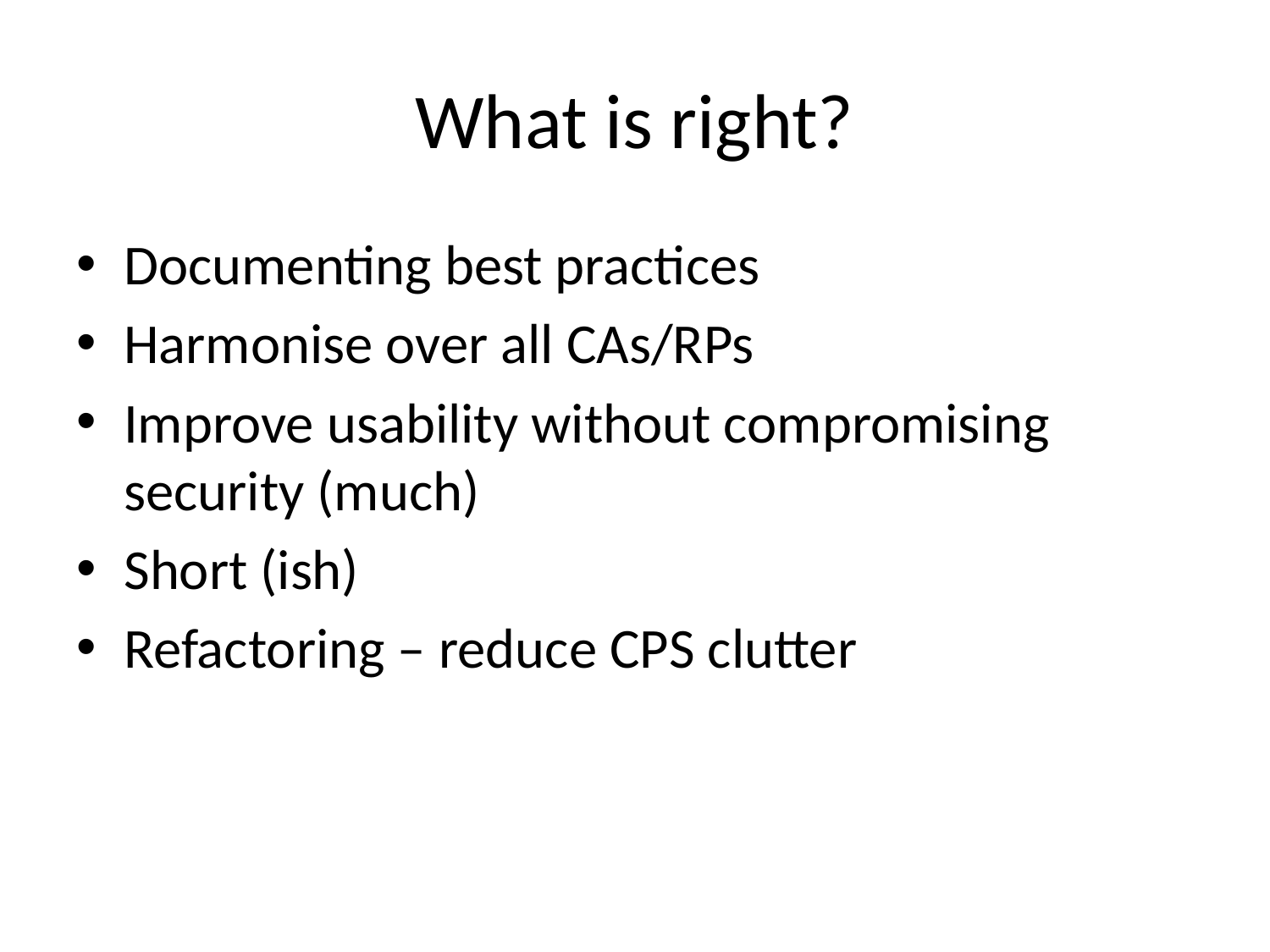

# What is right?
Documenting best practices
Harmonise over all CAs/RPs
Improve usability without compromising security (much)
Short (ish)
Refactoring – reduce CPS clutter